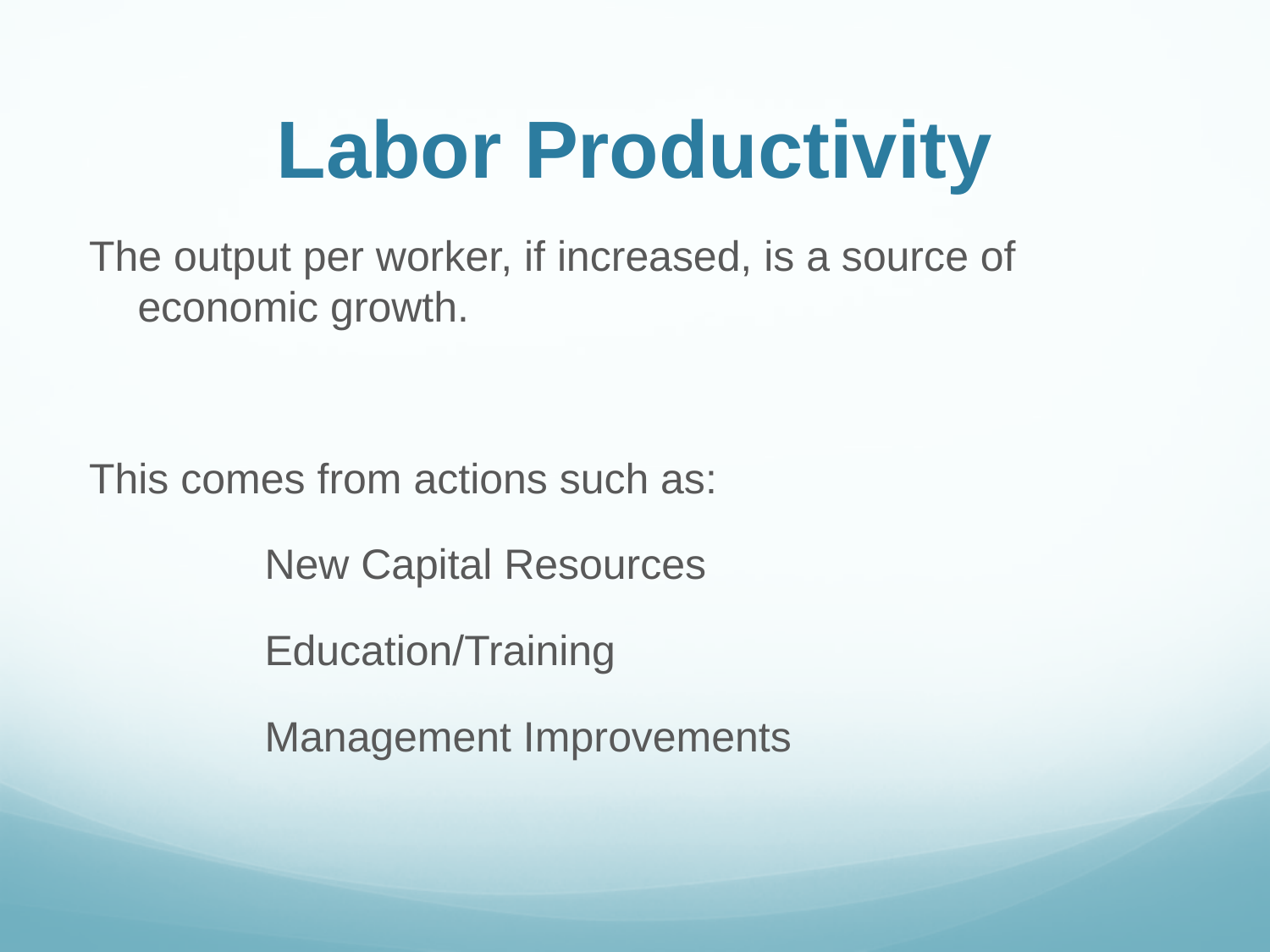

# Labor Productivity
The output per worker, if increased, is a source of economic growth.

This comes from actions such as:
		New Capital Resources
		Education/Training
		Management Improvements